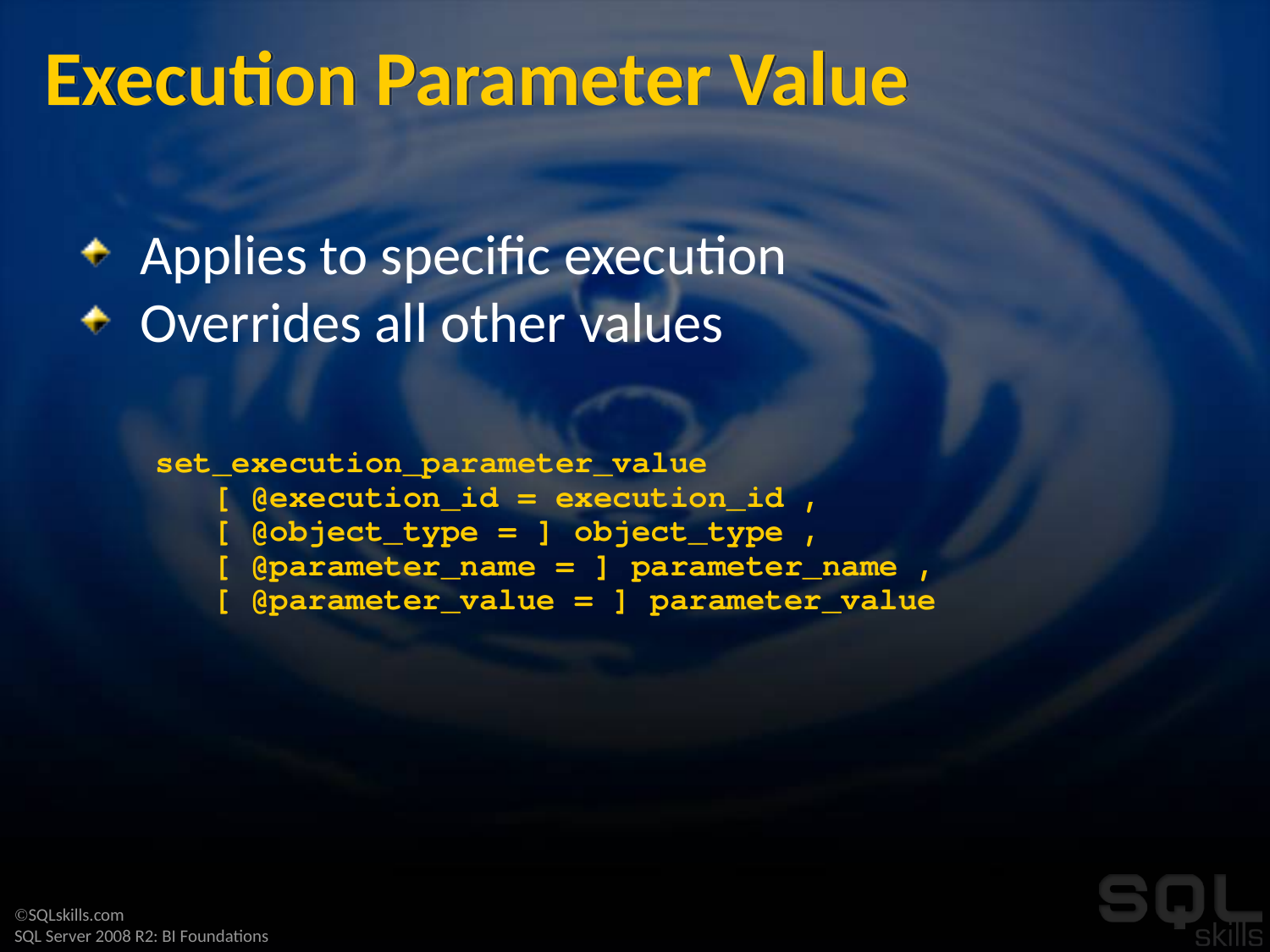

# Execution Parameter Value
Applies to specific execution
Overrides all other values

set_execution_parameter_value
   [ @execution_id = execution_id ,
   [ @object_type = ] object_type ,
   [ @parameter_name = ] parameter_name ,
   [ @parameter_value = ] parameter_value